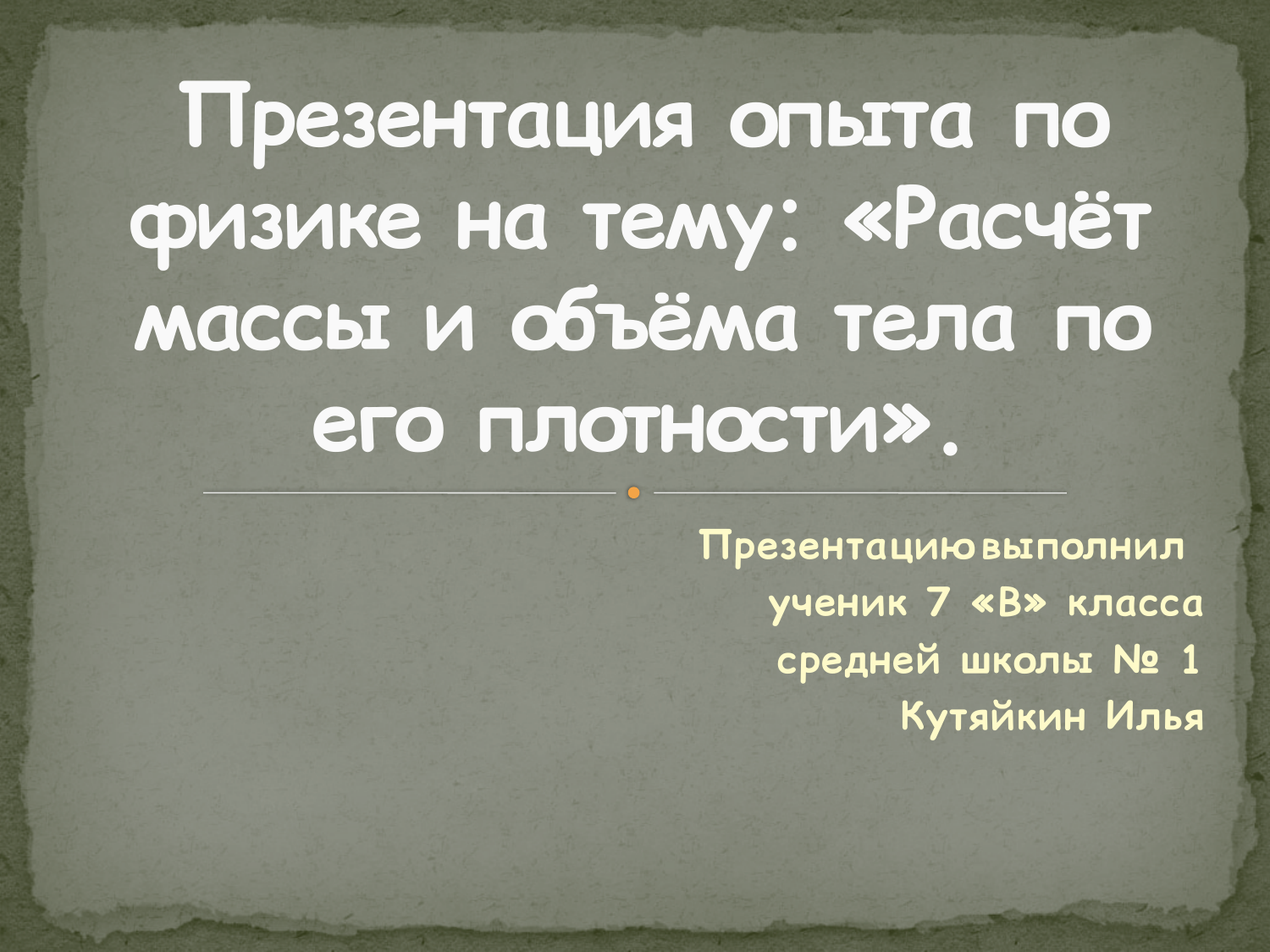

# Презентация опыта по физике на тему: «Расчёт массы и объёма тела по его плотности».
Презентацию выполнил
ученик 7 «В» класса
средней школы № 1
Кутяйкин Илья